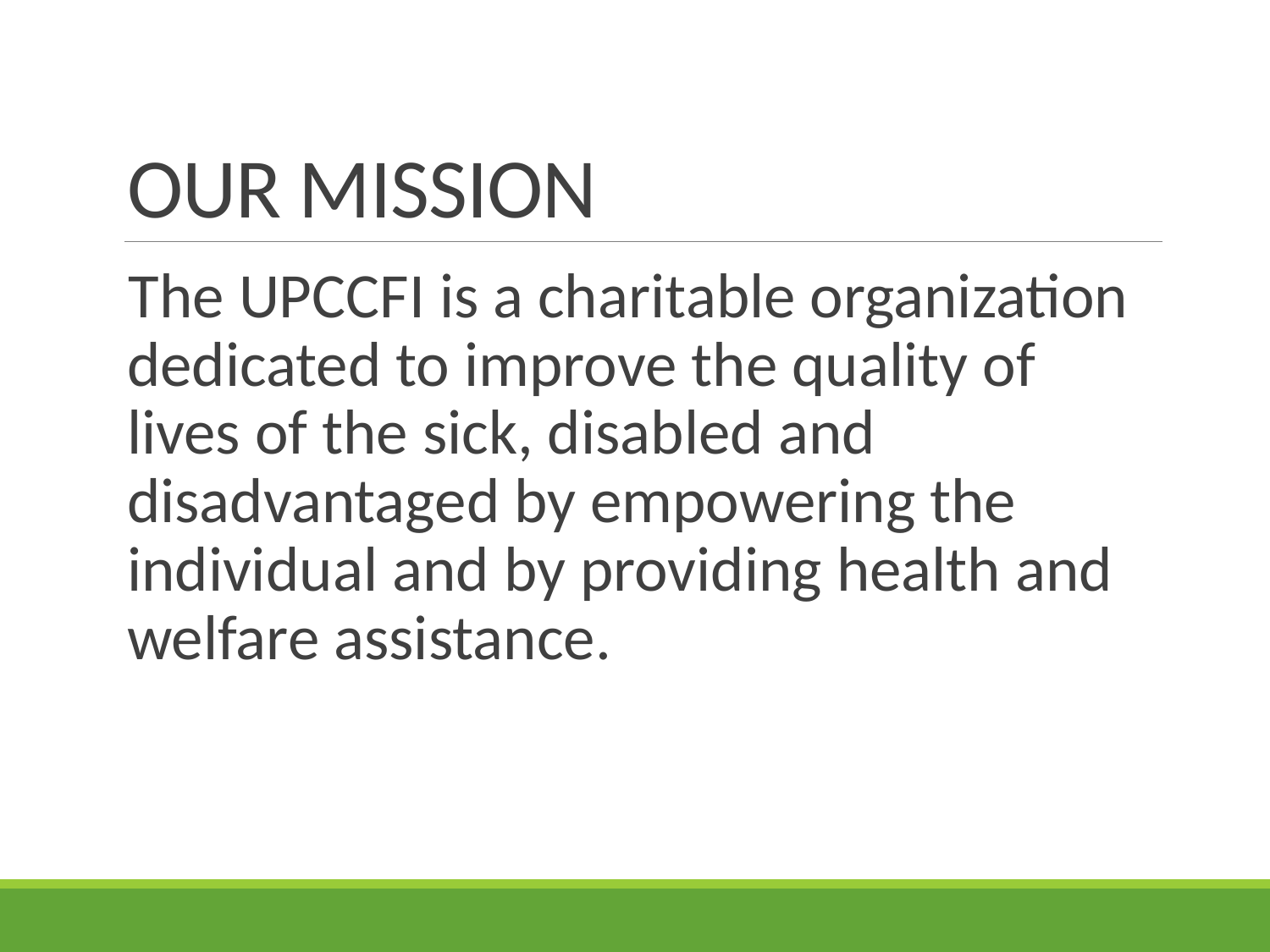

# OUR MISSION
The UPCCFI is a charitable organization dedicated to improve the quality of lives of the sick, disabled and disadvantaged by empowering the individual and by providing health and welfare assistance.